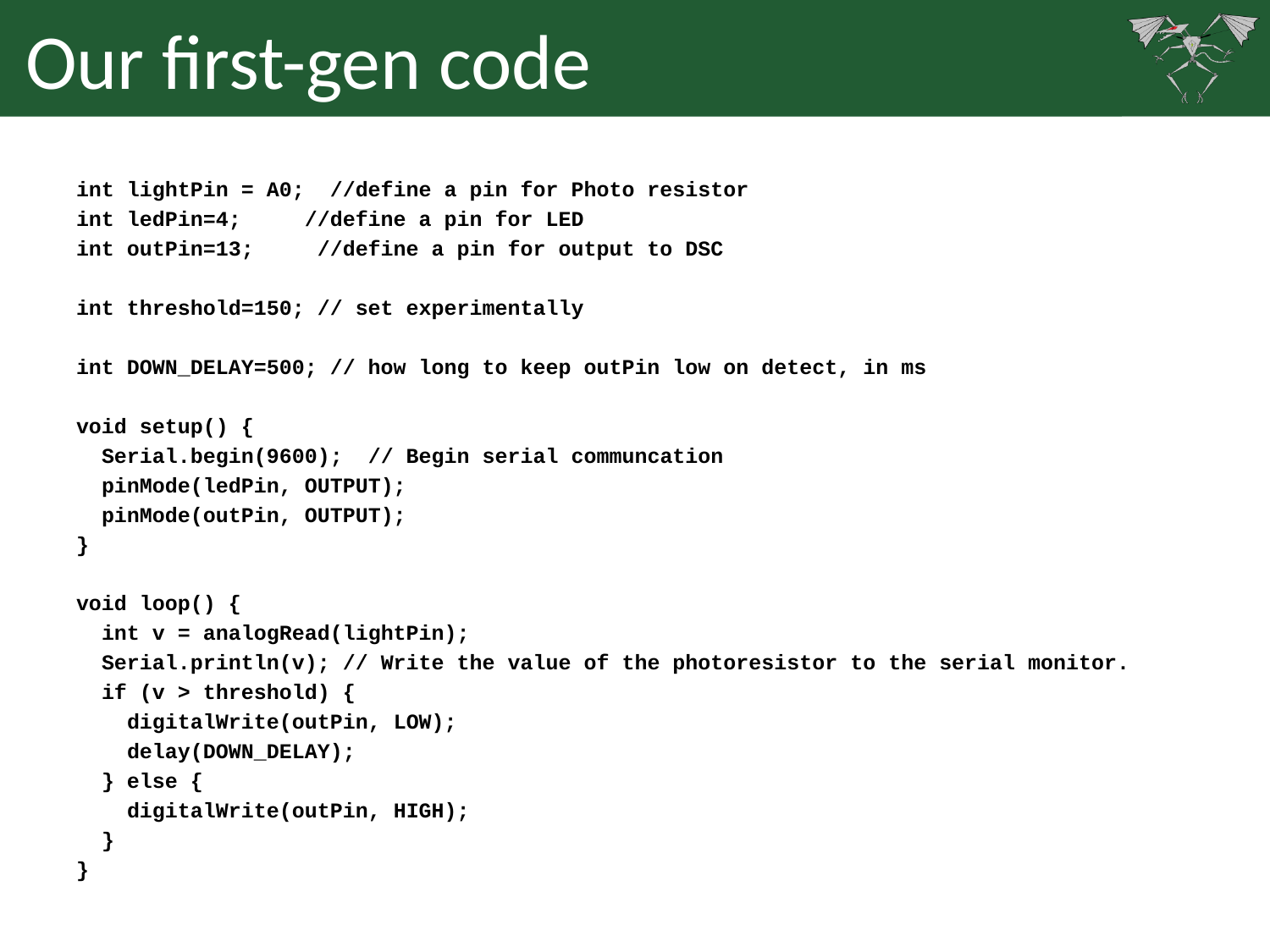

# Our first-gen code
int lightPin = A0;  //define a pin for Photo resistor
int ledPin=4;     //define a pin for LED
int outPin=13;     //define a pin for output to DSC

int threshold=150; // set experimentally

int DOWN_DELAY=500; // how long to keep outPin low on detect, in ms

void setup() {
  Serial.begin(9600);  // Begin serial communcation
  pinMode(ledPin, OUTPUT);
  pinMode(outPin, OUTPUT);
}

void loop() {
  int v = analogRead(lightPin);
  Serial.println(v); // Write the value of the photoresistor to the serial monitor.
  if (v > threshold) {
    digitalWrite(outPin, LOW);
    delay(DOWN_DELAY);
  } else {
    digitalWrite(outPin, HIGH);
  }
}